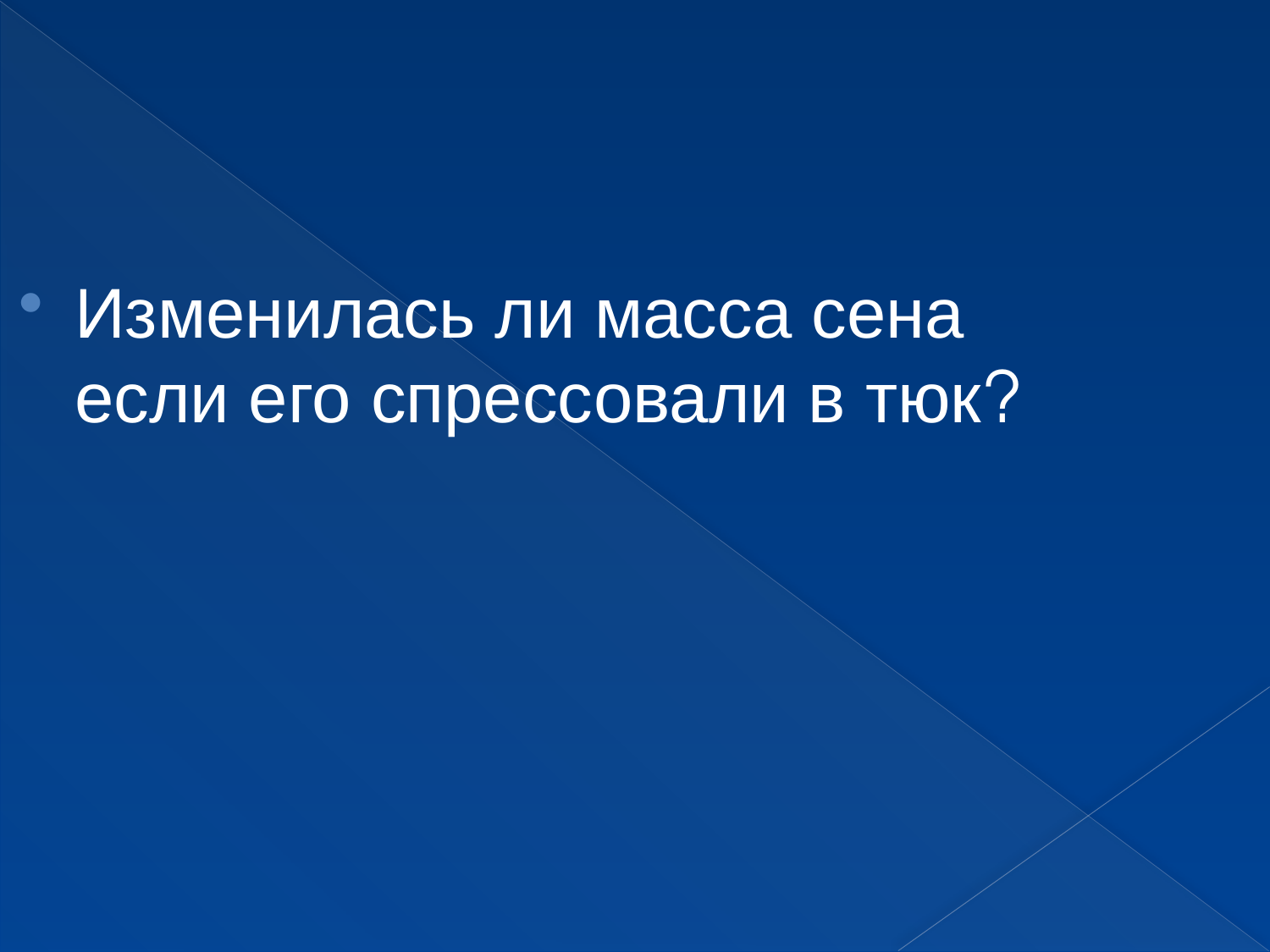

Изменилась ли масса сена если его спрессовали в тюк?